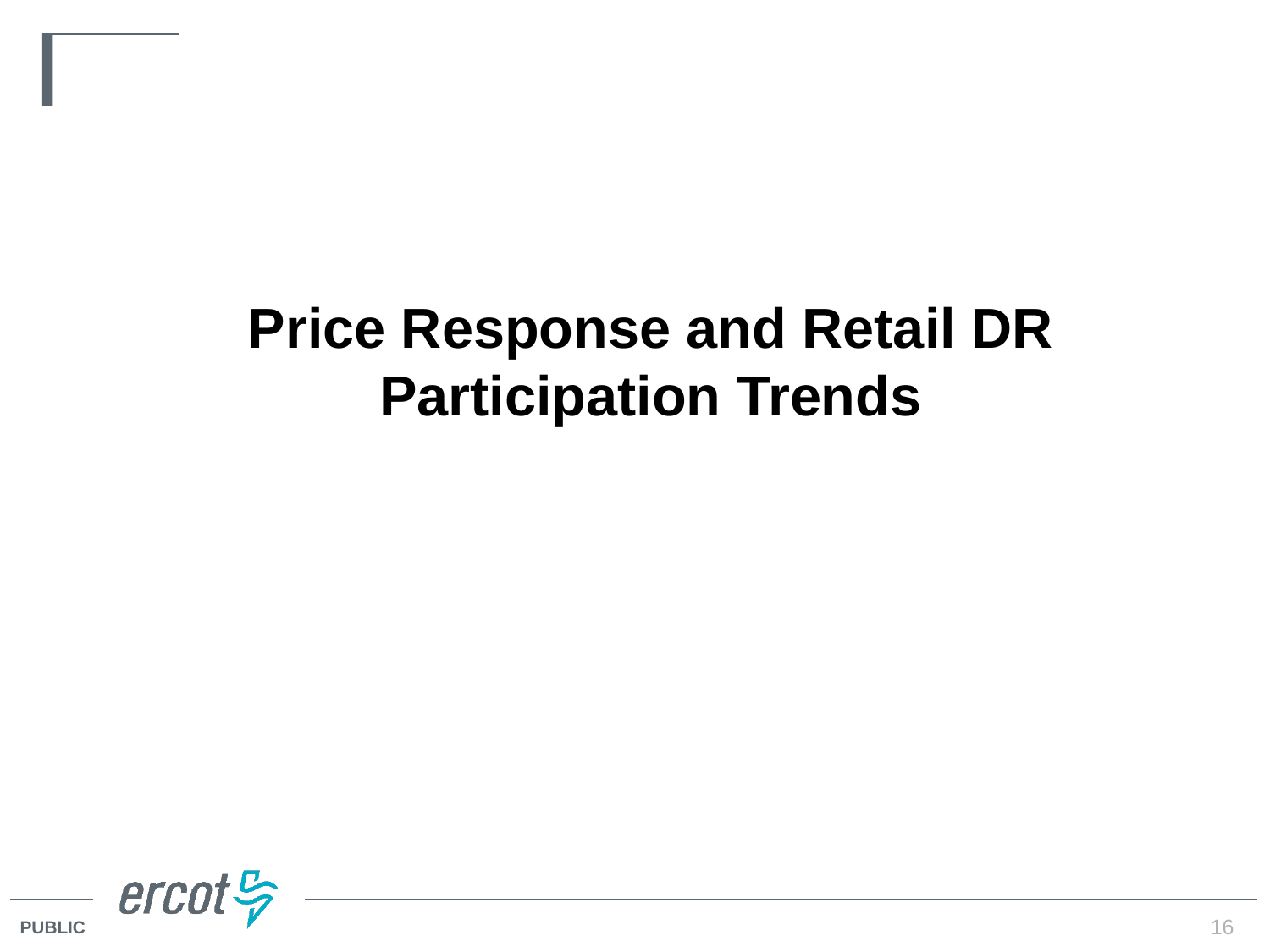

Price Response and Retail DR Participation Trends

16